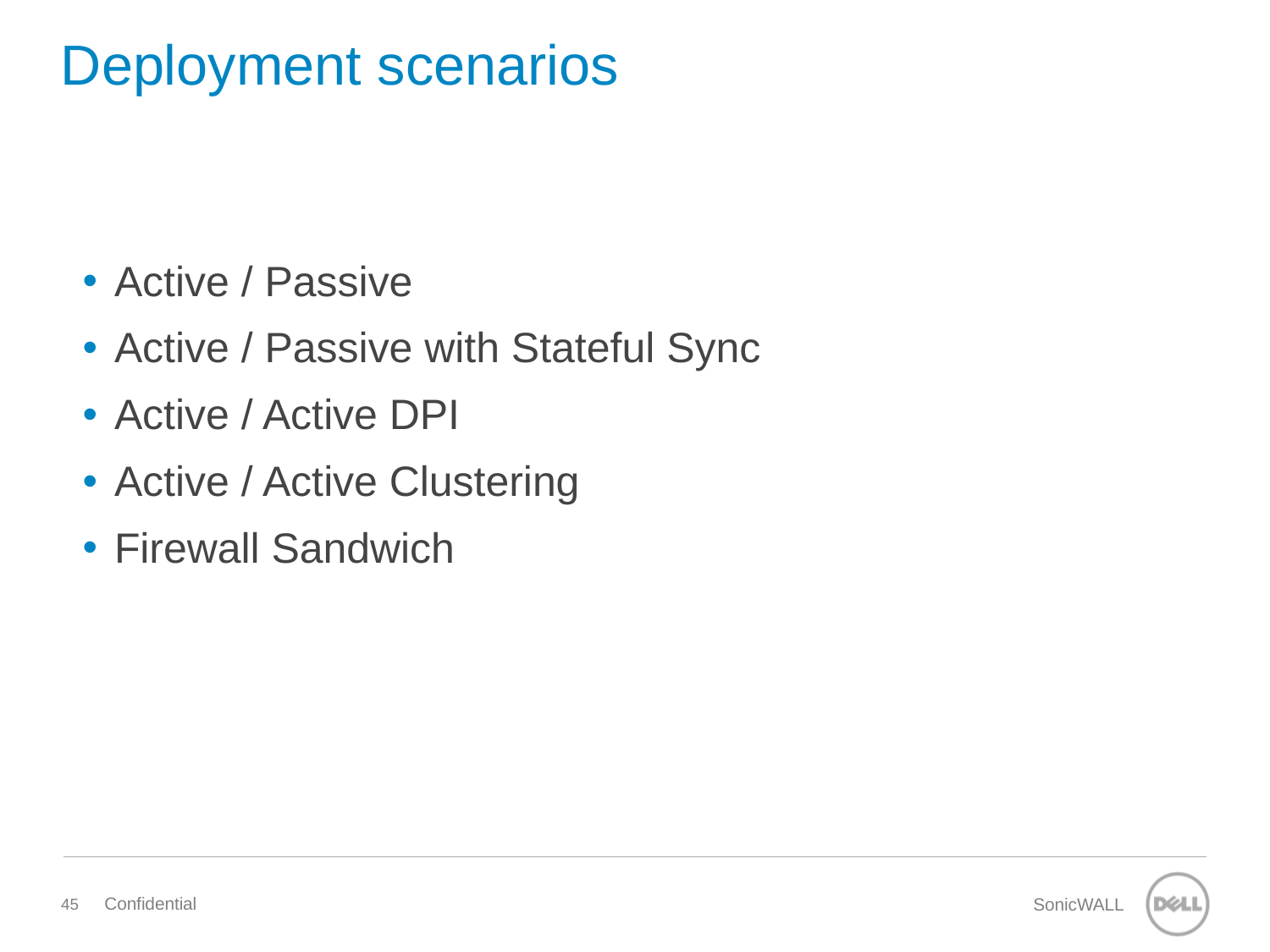

# Deployment scenarios
Active / Passive
Active / Passive with Stateful Sync
Active / Active DPI
Active / Active Clustering
Firewall Sandwich